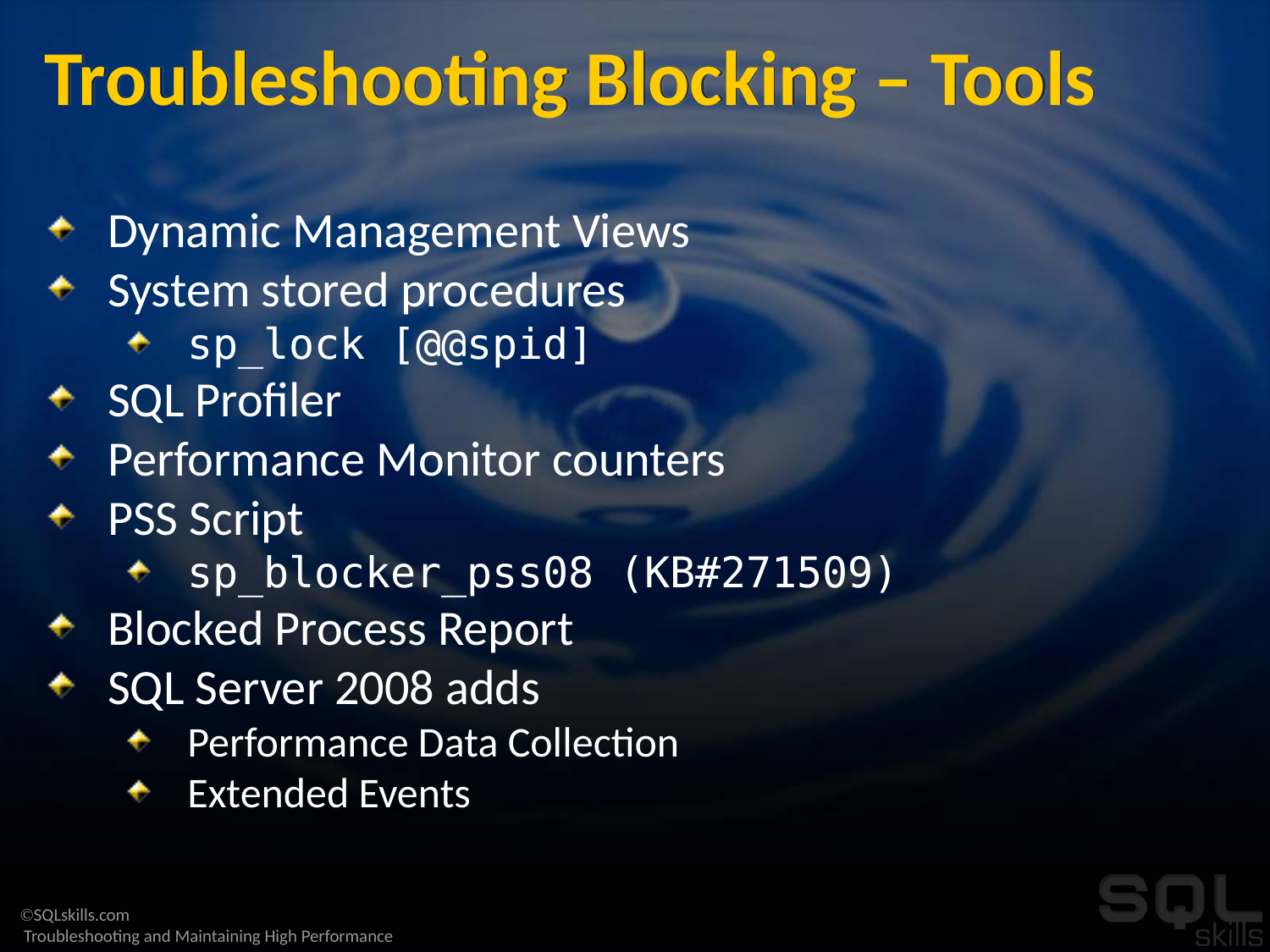

# Troubleshooting Blocking – Tools
Dynamic Management Views
System stored procedures
sp_lock [@@spid]
SQL Profiler
Performance Monitor counters
PSS Script
sp_blocker_pss08 (KB#271509)
Blocked Process Report
SQL Server 2008 adds
Performance Data Collection
Extended Events